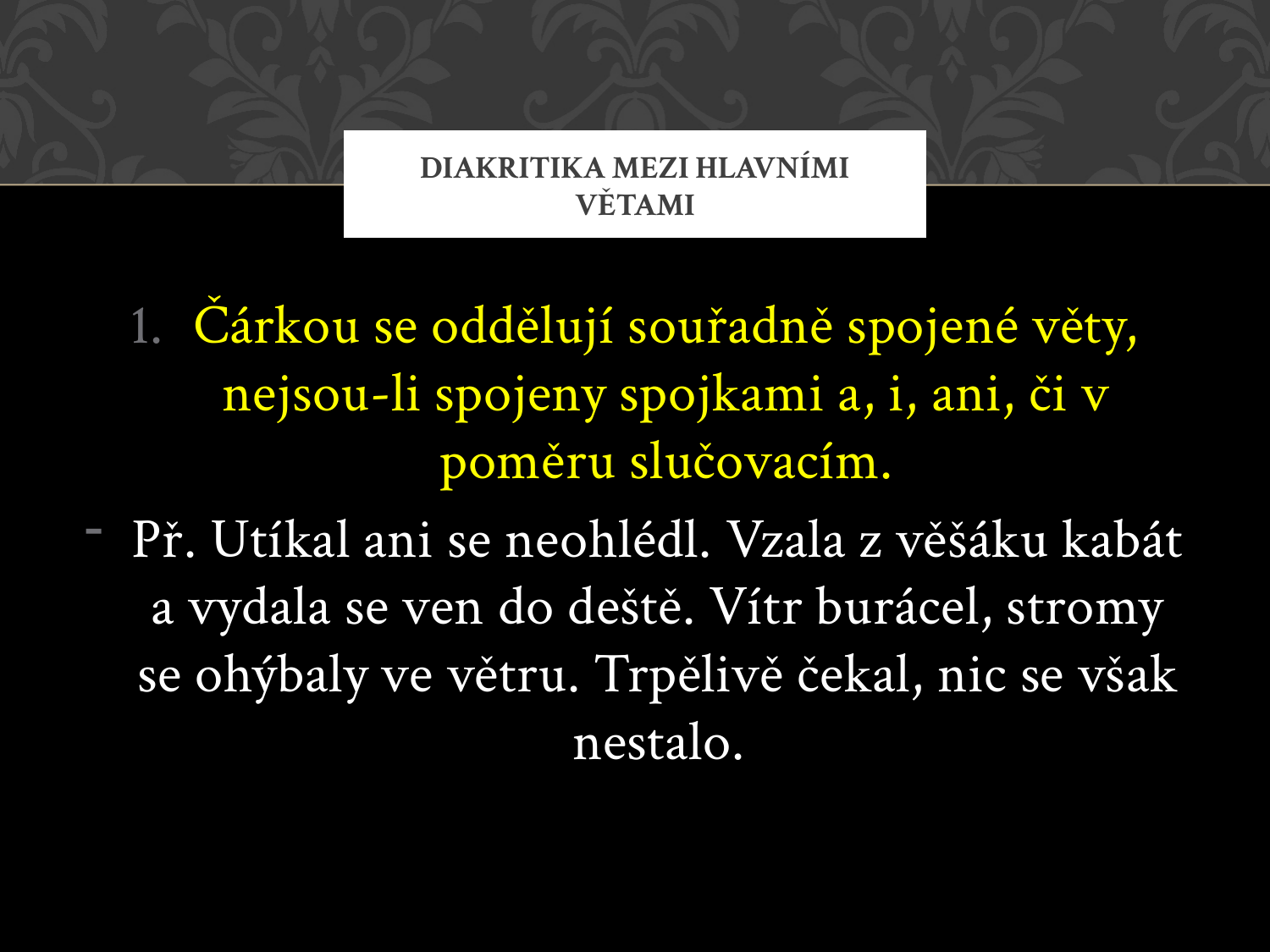

# Diakritika mezi hlavními větami
Čárkou se oddělují souřadně spojené věty, nejsou-li spojeny spojkami a, i, ani, či v poměru slučovacím.
Př. Utíkal ani se neohlédl. Vzala z věšáku kabát a vydala se ven do deště. Vítr burácel, stromy se ohýbaly ve větru. Trpělivě čekal, nic se však nestalo.